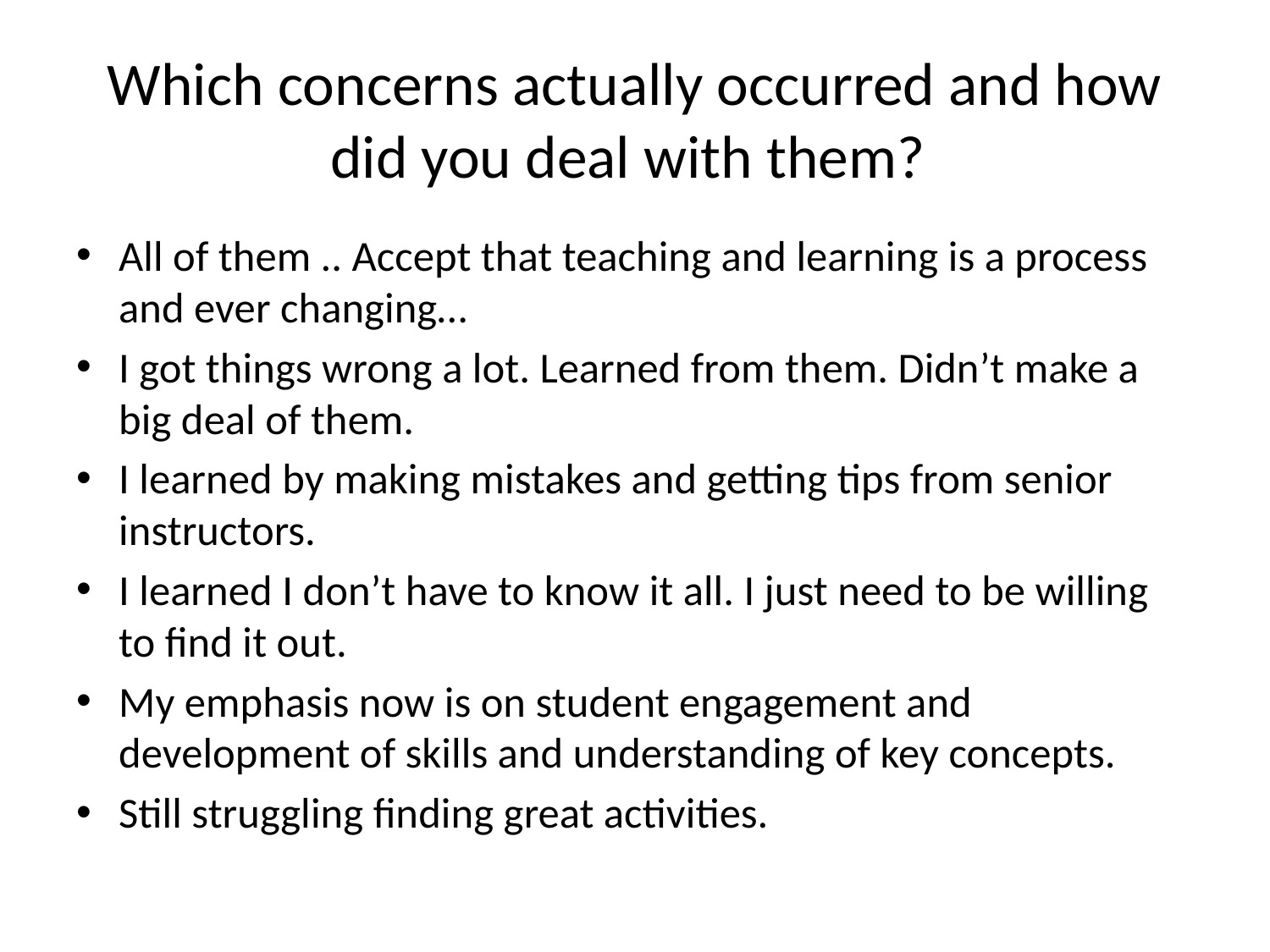

# Which concerns actually occurred and how did you deal with them?
All of them .. Accept that teaching and learning is a process and ever changing…
I got things wrong a lot. Learned from them. Didn’t make a big deal of them.
I learned by making mistakes and getting tips from senior instructors.
I learned I don’t have to know it all. I just need to be willing to find it out.
My emphasis now is on student engagement and development of skills and understanding of key concepts.
Still struggling finding great activities.